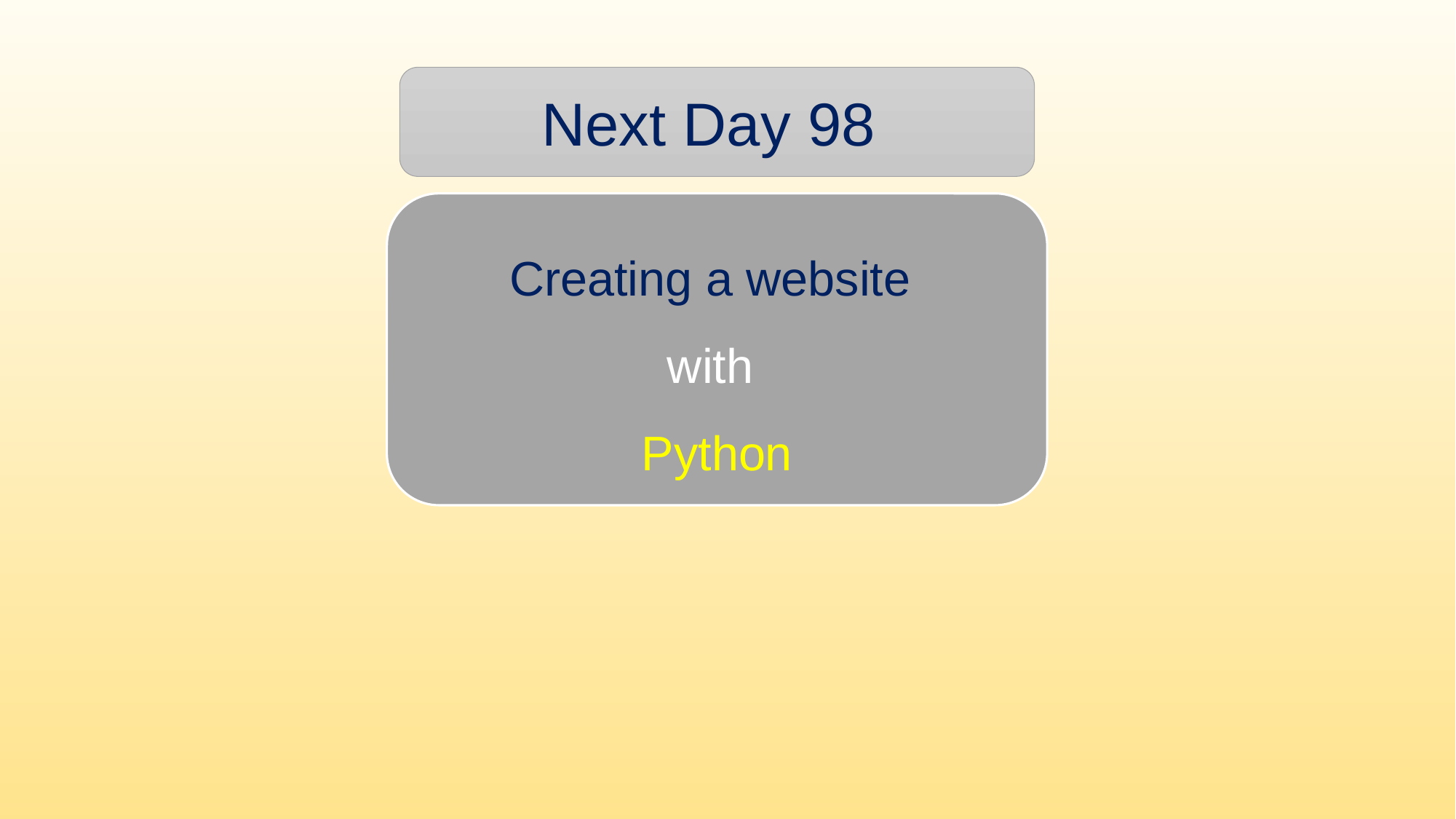

Next Day 98
Creating a website
with
Python